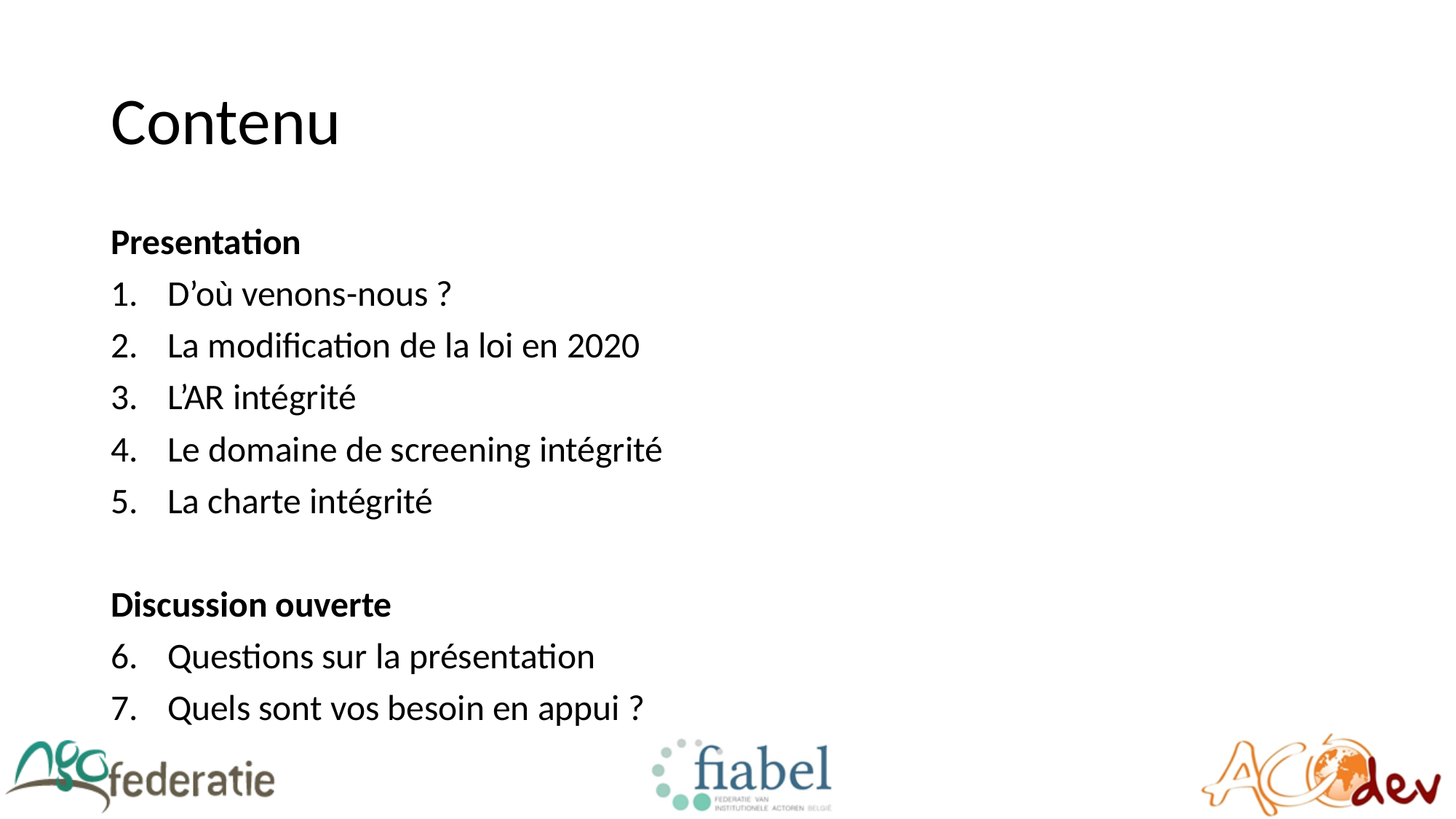

# Contenu
Presentation
D’où venons-nous ?
La modification de la loi en 2020
L’AR intégrité
Le domaine de screening intégrité
La charte intégrité

Discussion ouverte
Questions sur la présentation
Quels sont vos besoin en appui ?